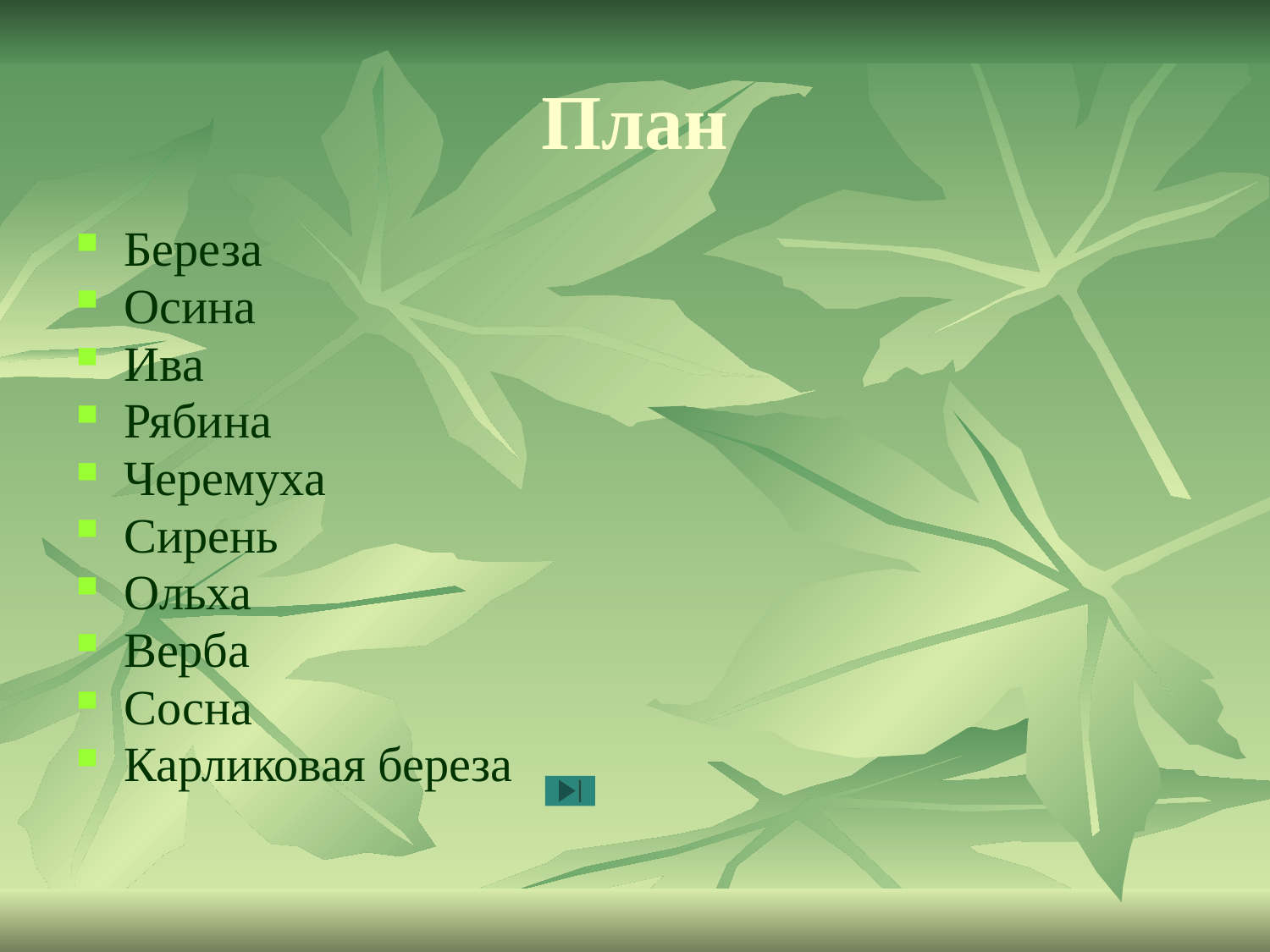

# План
Береза
Осина
Ива
Рябина
Черемуха
Сирень
Ольха
Верба
Сосна
Карликовая береза